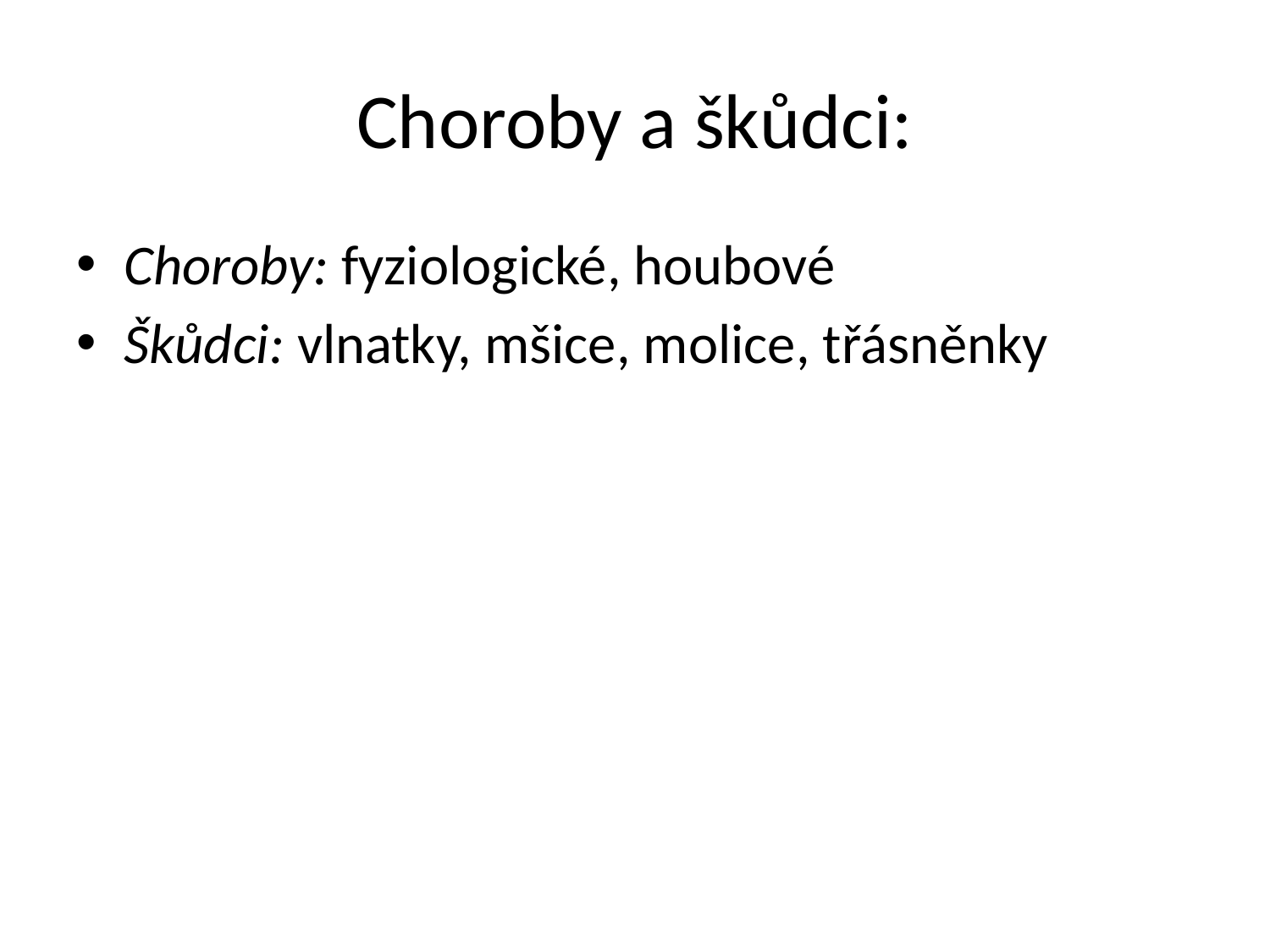

# Choroby a škůdci:
Choroby: fyziologické, houbové
Škůdci: vlnatky, mšice, molice, třásněnky